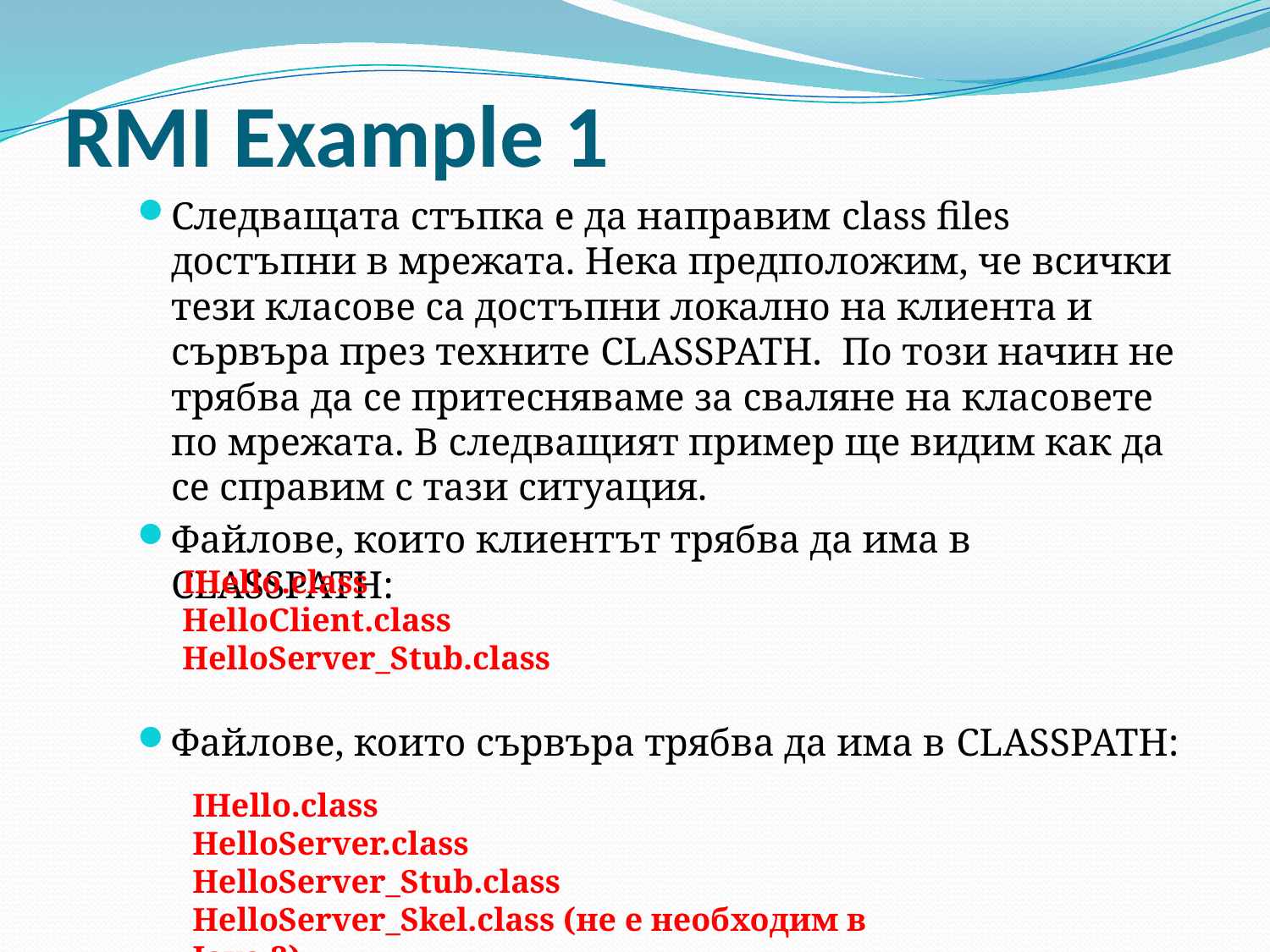

# RMI Example 1
Следващата стъпка е да направим class files достъпни в мрежата. Нека предположим, че всички тези класове са достъпни локално на клиента и сървъра през техните CLASSPATH.  По този начин не трябва да се притесняваме за сваляне на класовете по мрежата. В следващият пример ще видим как да се справим с тази ситуация.
Файлове, които клиентът трябва да има в CLASSPATH:

Файлове, които сървъра трябва да има в CLASSPATH:
IHello.class
HelloClient.class
HelloServer_Stub.class
IHello.class
HelloServer.class
HelloServer_Stub.class
HelloServer_Skel.class (не е необходим в Java 2)